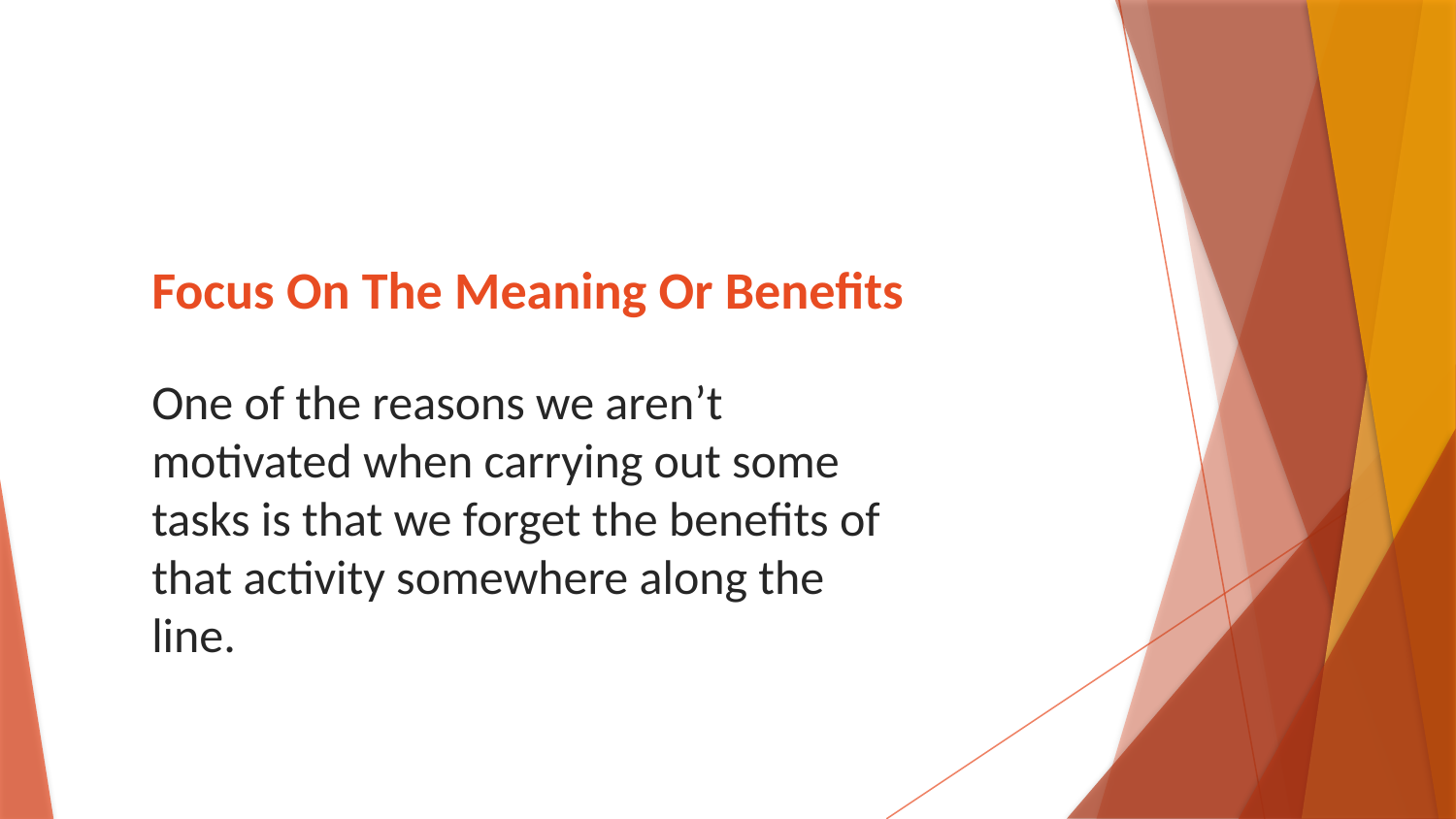

# Focus On The Meaning Or Benefits
One of the reasons we aren’t motivated when carrying out some tasks is that we forget the benefits of that activity somewhere along the line.